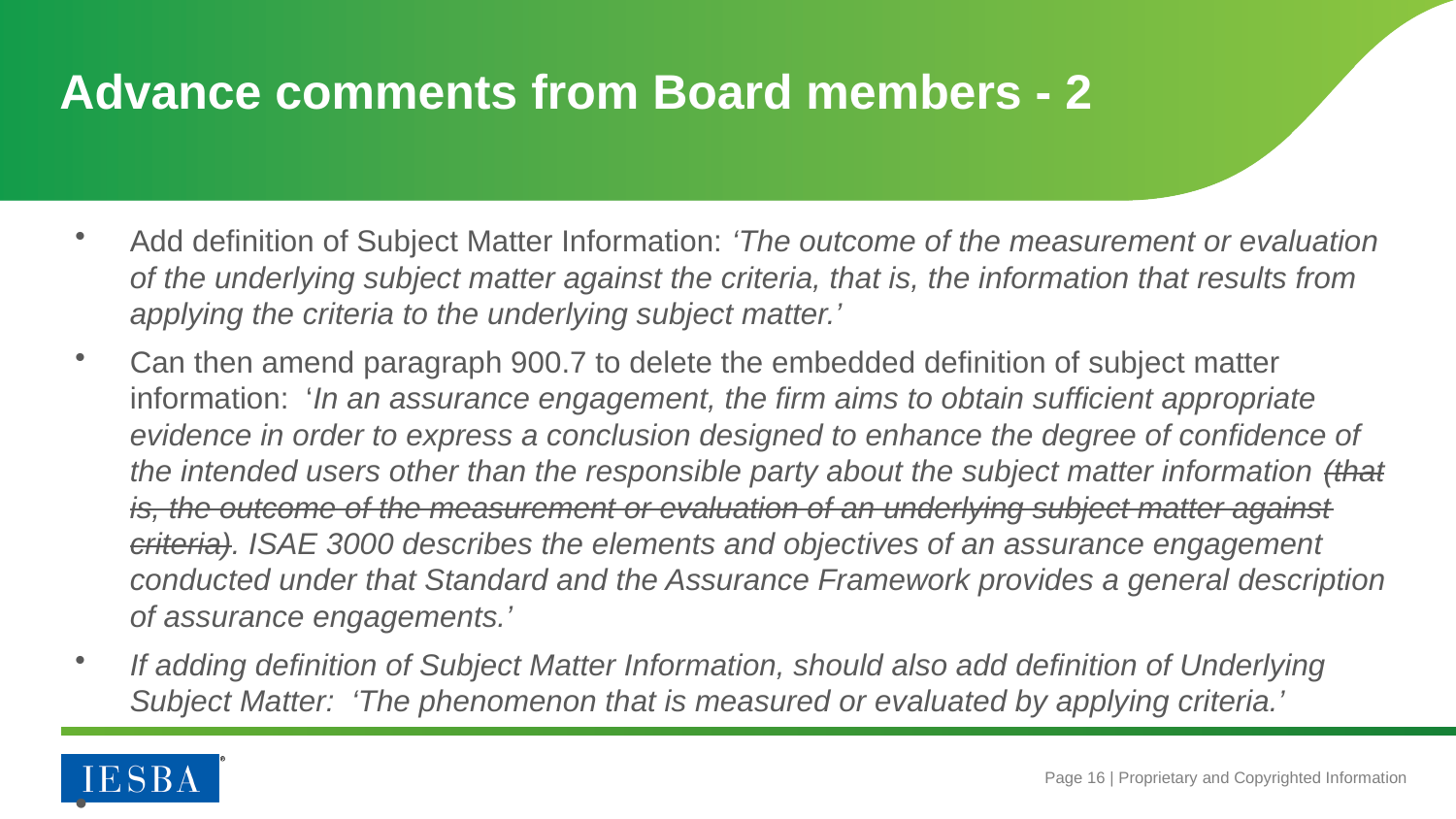

# Advance comments from Board members - 2
Add definition of Subject Matter Information: ‘The outcome of the measurement or evaluation of the underlying subject matter against the criteria, that is, the information that results from applying the criteria to the underlying subject matter.’
Can then amend paragraph 900.7 to delete the embedded definition of subject matter information:  ‘In an assurance engagement, the firm aims to obtain sufficient appropriate evidence in order to express a conclusion designed to enhance the degree of confidence of the intended users other than the responsible party about the subject matter information (that is, the outcome of the measurement or evaluation of an underlying subject matter against criteria). ISAE 3000 describes the elements and objectives of an assurance engagement conducted under that Standard and the Assurance Framework provides a general description of assurance engagements.’
If adding definition of Subject Matter Information, should also add definition of Underlying Subject Matter:  ‘The phenomenon that is measured or evaluated by applying criteria.’